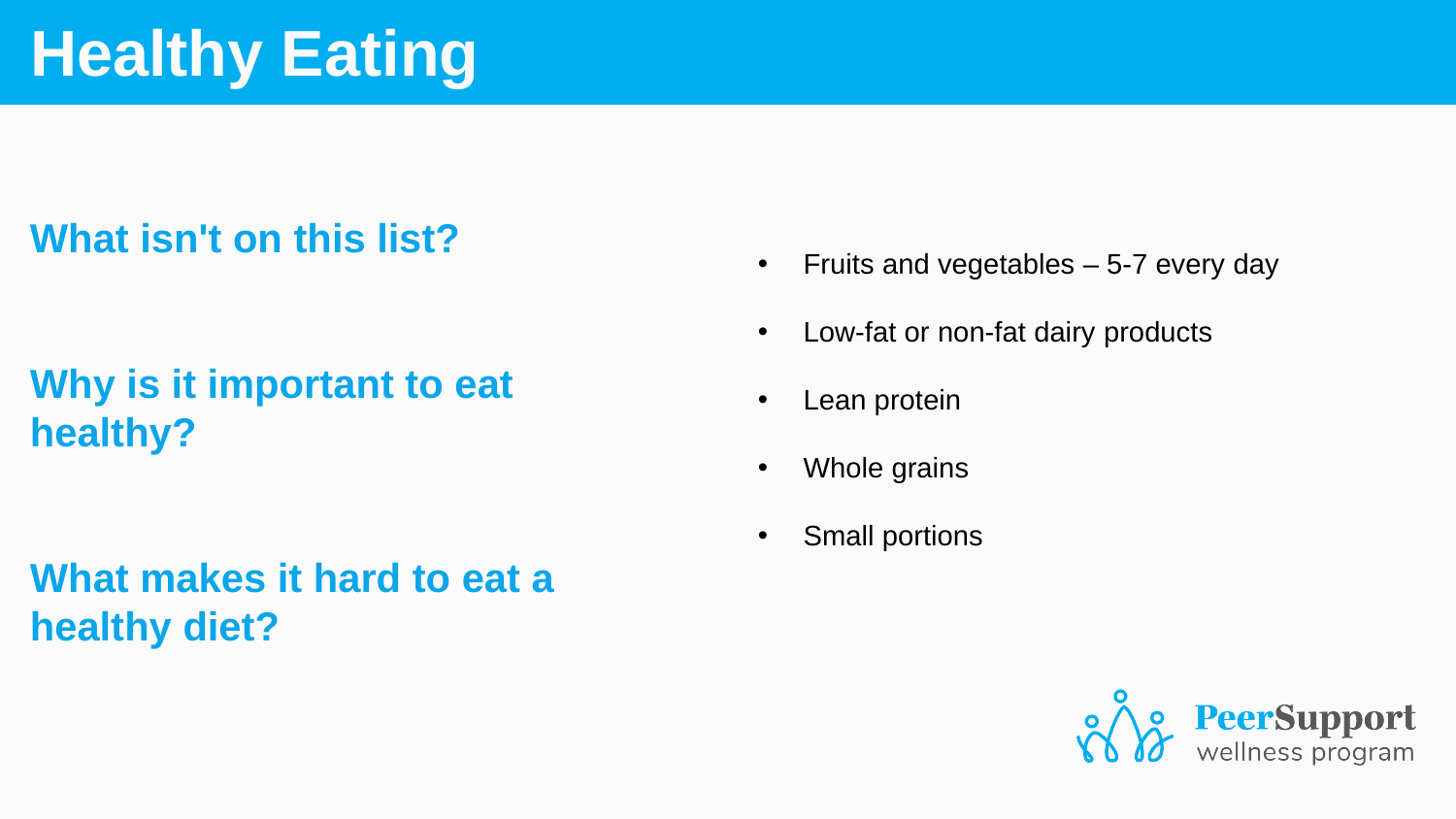

# Healthy Eating
Fruits and vegetables – 5-7 every day
Low-fat or non-fat dairy products
Lean protein
Whole grains
Small portions
What isn't on this list?

Why is it important to eat healthy?

What makes it hard to eat a healthy diet?